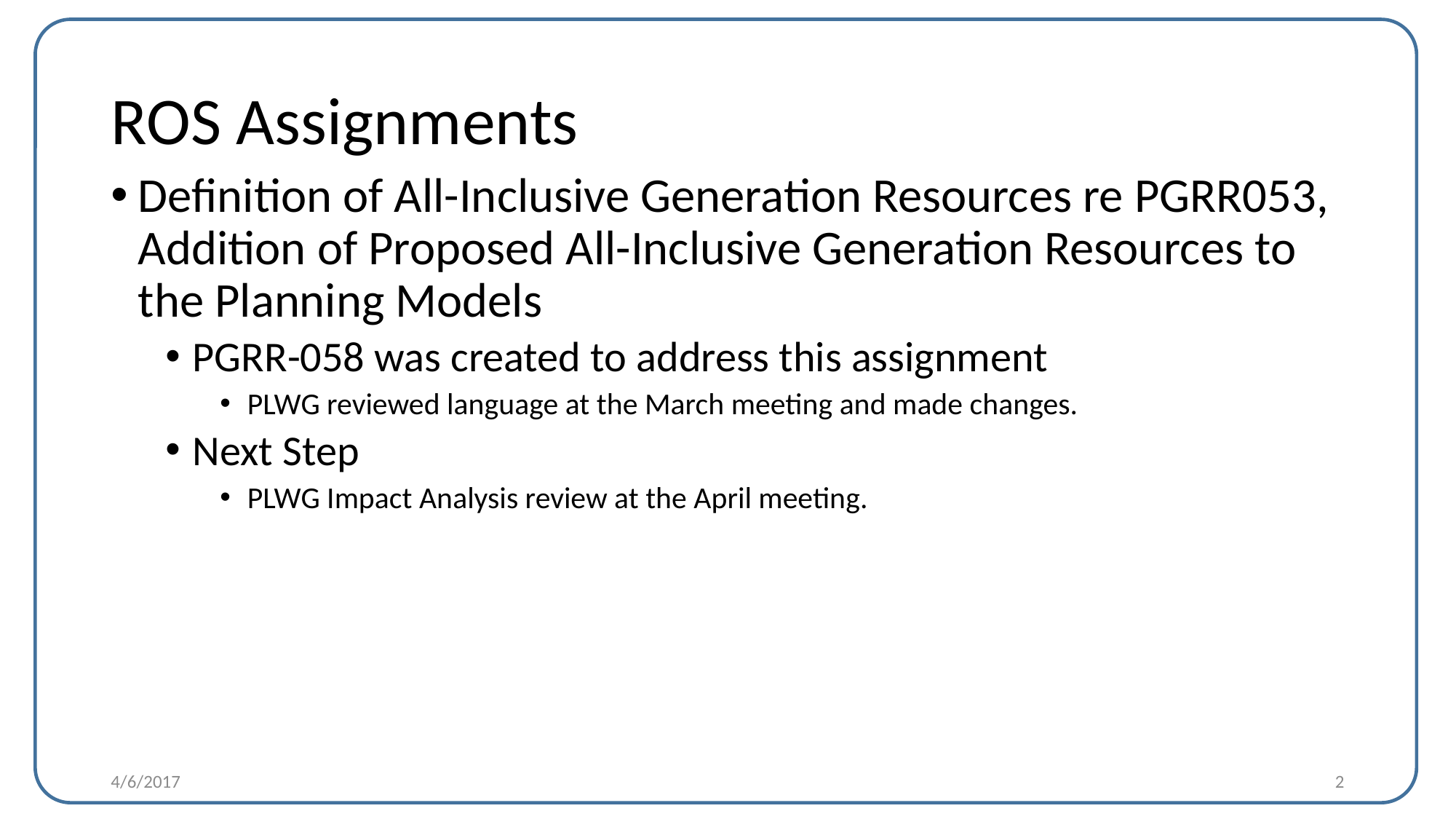

# ROS Assignments
Definition of All-Inclusive Generation Resources re PGRR053, Addition of Proposed All-Inclusive Generation Resources to the Planning Models
PGRR-058 was created to address this assignment
PLWG reviewed language at the March meeting and made changes.
Next Step
PLWG Impact Analysis review at the April meeting.

4/6/2017
2